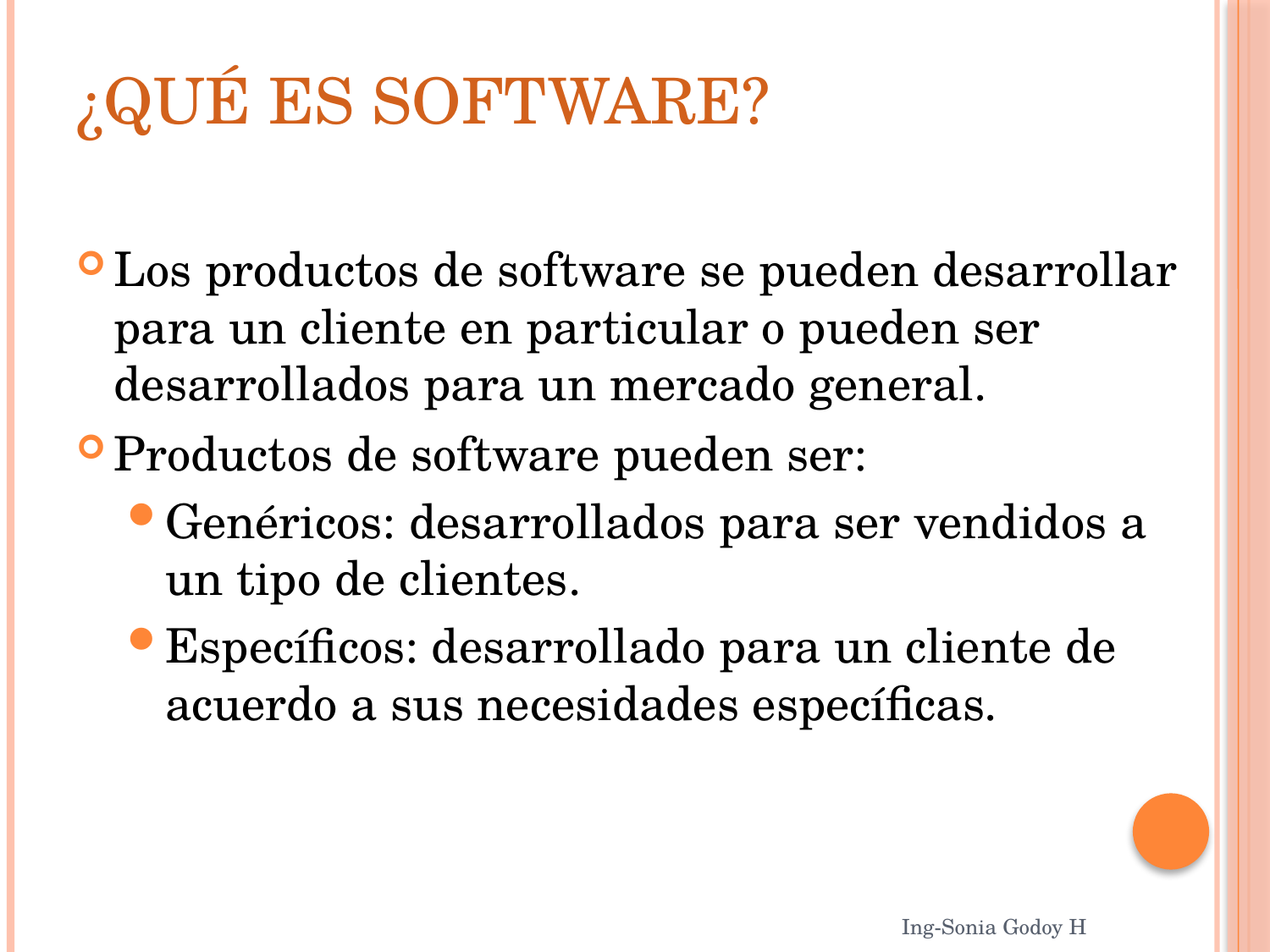

# ¿Qué es Software?
Los productos de software se pueden desarrollar para un cliente en particular o pueden ser desarrollados para un mercado general.
Productos de software pueden ser:
Genéricos: desarrollados para ser vendidos a un tipo de clientes.
Específicos: desarrollado para un cliente de acuerdo a sus necesidades específicas.
Ing-Sonia Godoy H